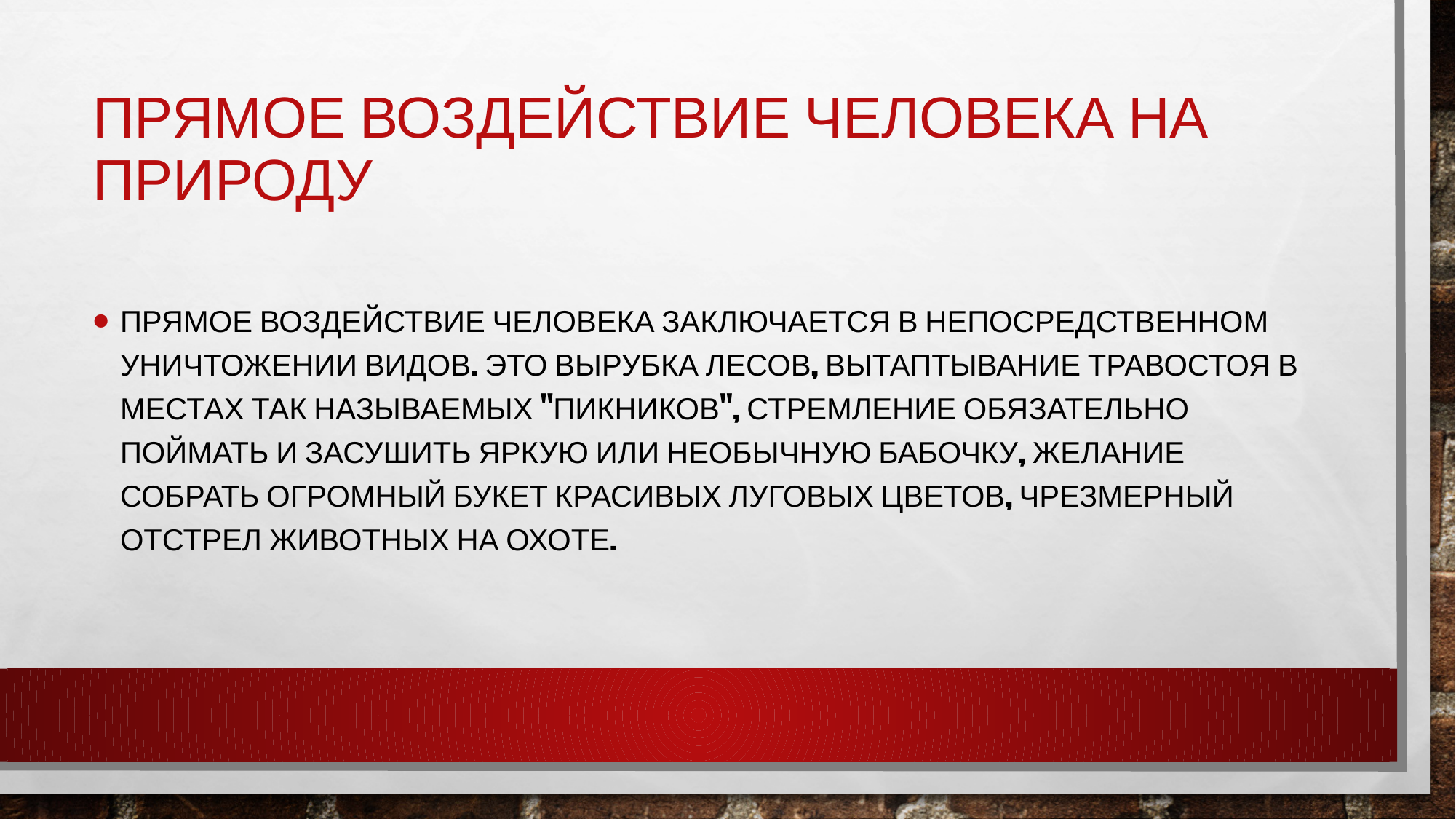

# Прямое воздействие человека на природу
Прямое воздействие человека заключается в непосредственном уничтожении видов. Это вырубка лесов, вытаптывание травостоя в местах так называемых "пикников", стремление обязательно поймать и засушить яркую или необычную бабочку, желание собрать огромный букет красивых луговых цветов, чрезмерный отстрел животных на охоте.